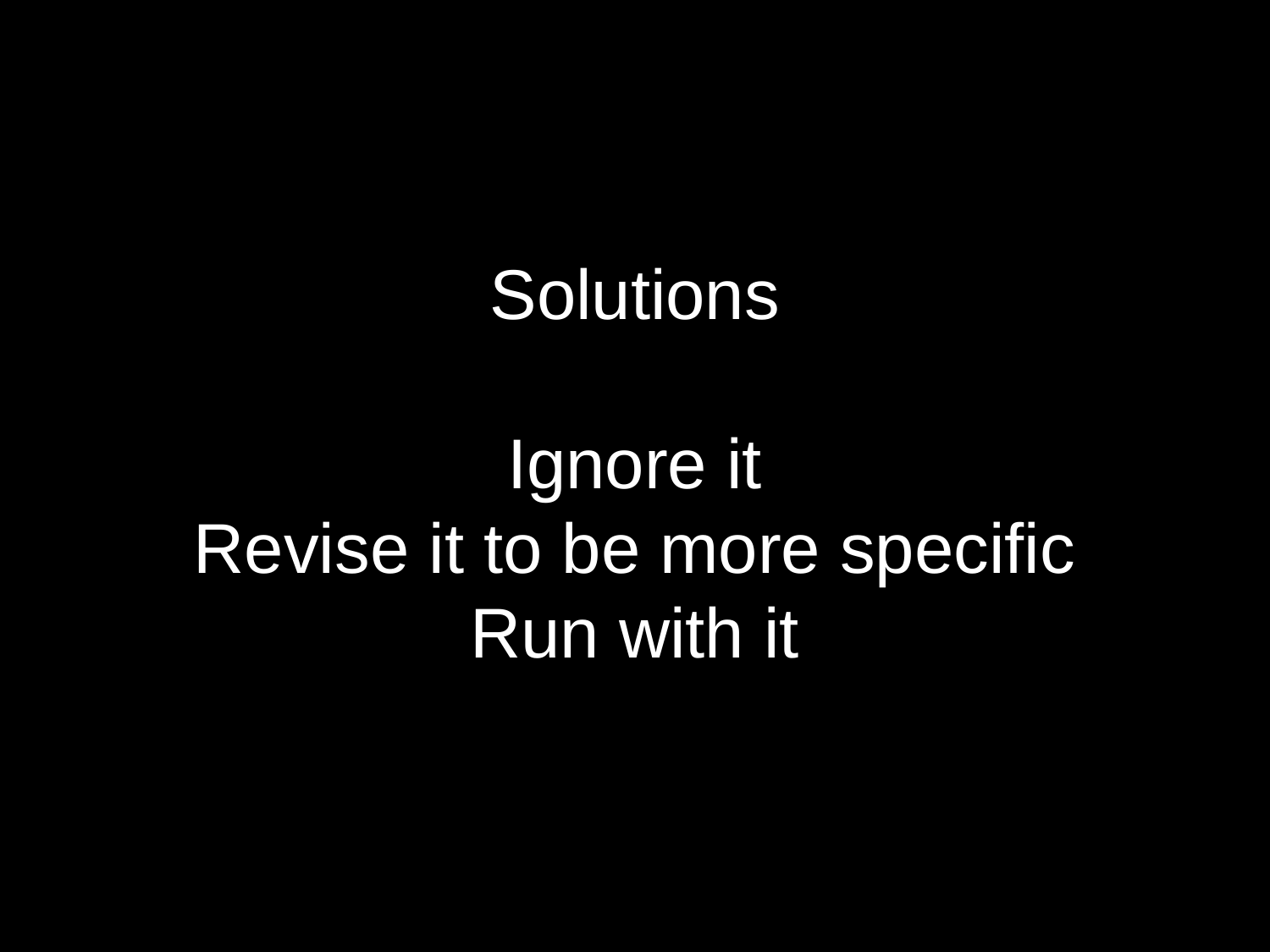

# Solutions Ignore it Revise it to be more specific Run with it